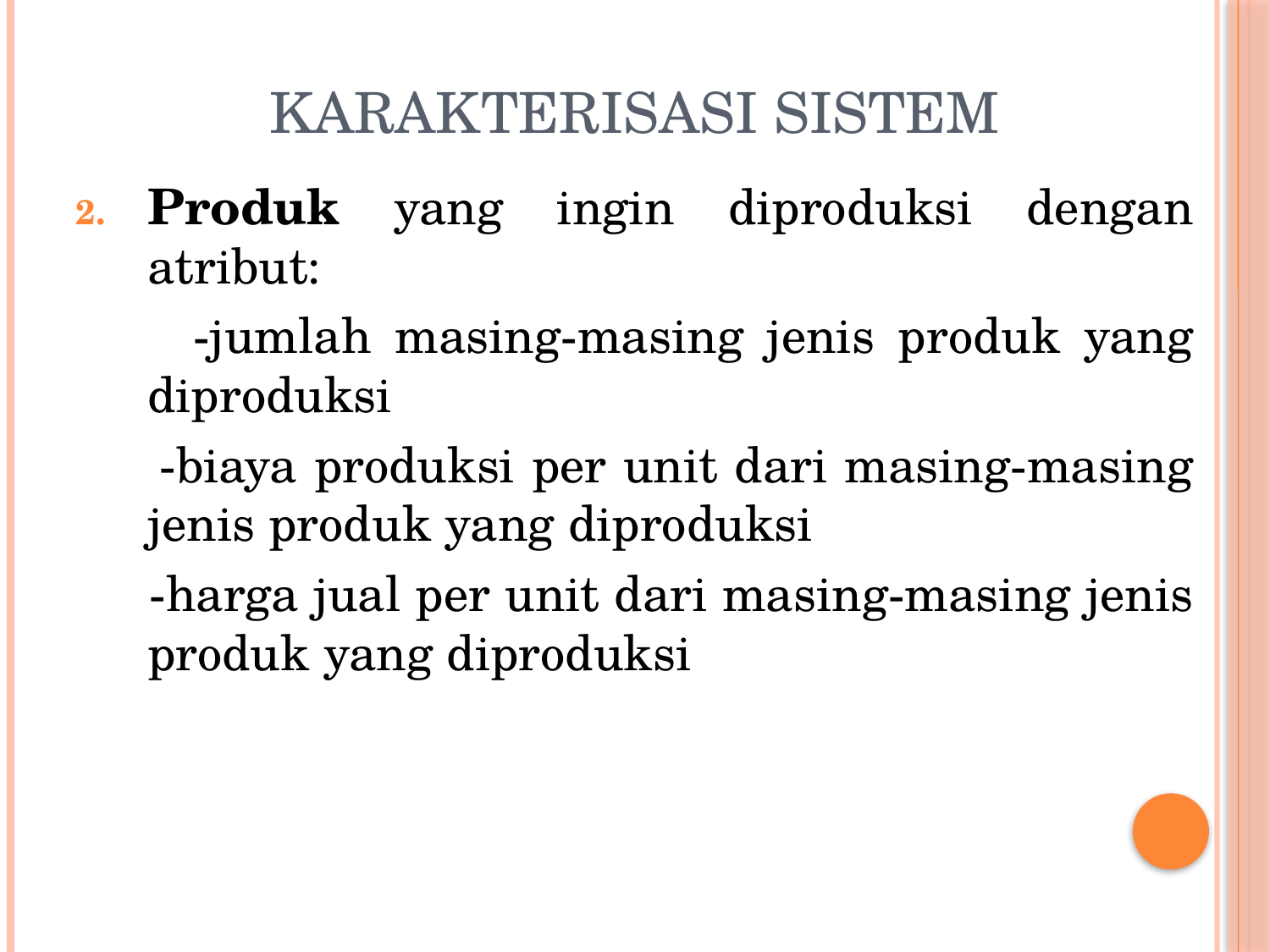

# Karakterisasi Sistem
Produk yang ingin diproduksi dengan atribut:
     -jumlah masing-masing jenis produk yang diproduksi
     -biaya produksi per unit dari masing-masing jenis produk yang diproduksi
     -harga jual per unit dari masing-masing jenis produk yang diproduksi